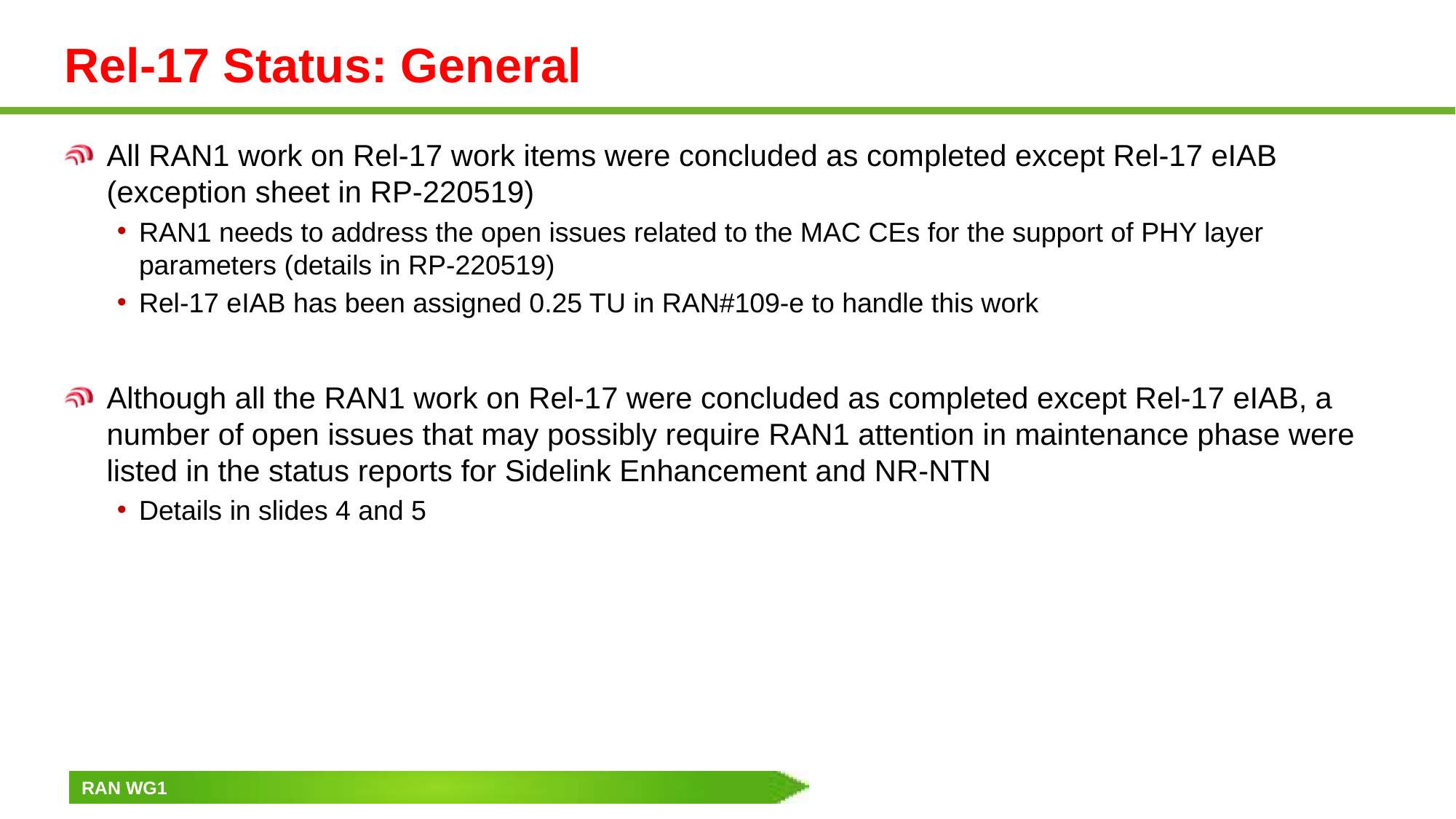

# Rel-17 Status: General
All RAN1 work on Rel-17 work items were concluded as completed except Rel-17 eIAB (exception sheet in RP-220519)
RAN1 needs to address the open issues related to the MAC CEs for the support of PHY layer parameters (details in RP-220519)
Rel-17 eIAB has been assigned 0.25 TU in RAN#109-e to handle this work

Although all the RAN1 work on Rel-17 were concluded as completed except Rel-17 eIAB, a number of open issues that may possibly require RAN1 attention in maintenance phase were listed in the status reports for Sidelink Enhancement and NR-NTN
Details in slides 4 and 5